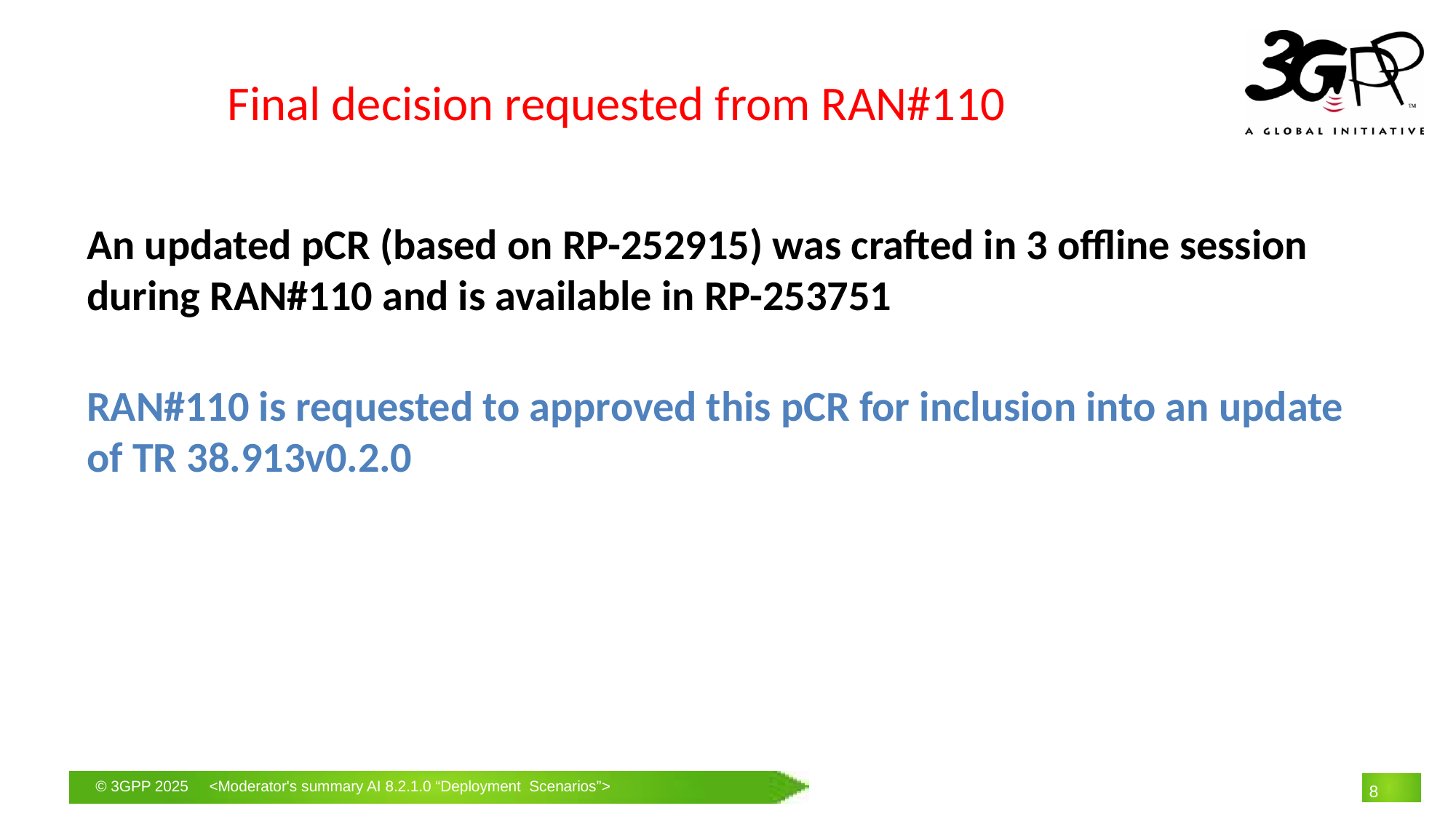

# Final decision requested from RAN#110
An updated pCR (based on RP-252915) was crafted in 3 offline session during RAN#110 and is available in RP-253751

RAN#110 is requested to approved this pCR for inclusion into an update
of TR 38.913v0.2.0
8